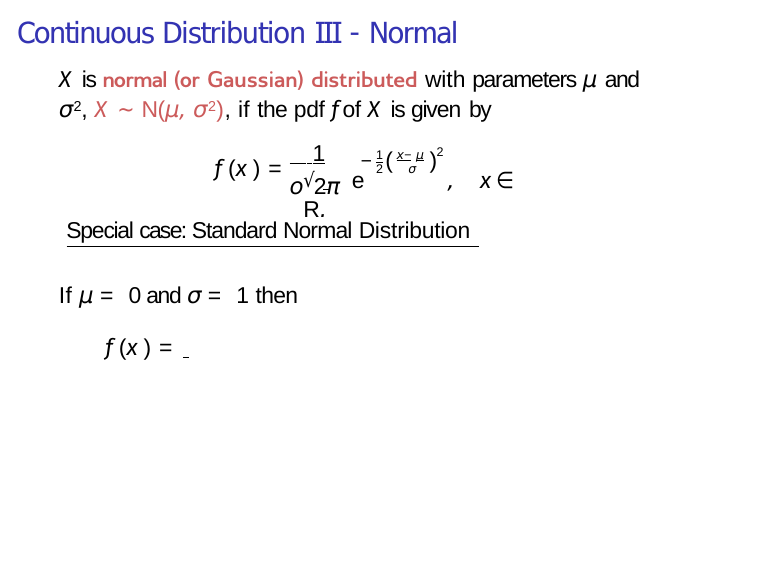

# Continuous Distribution III - Normal
X is normal (or Gaussian) distributed with parameters µ and
σ2, X ∼ N(µ, σ2), if the pdf f of X is given by
    1
2
(	)
x−µ
1
−
f (x ) =
√ 	e	,	x ∈ R.
2	σ

o 2π
Special case: Standard Normal Distribution

If µ = 0 and σ = 1 then

f (x ) =